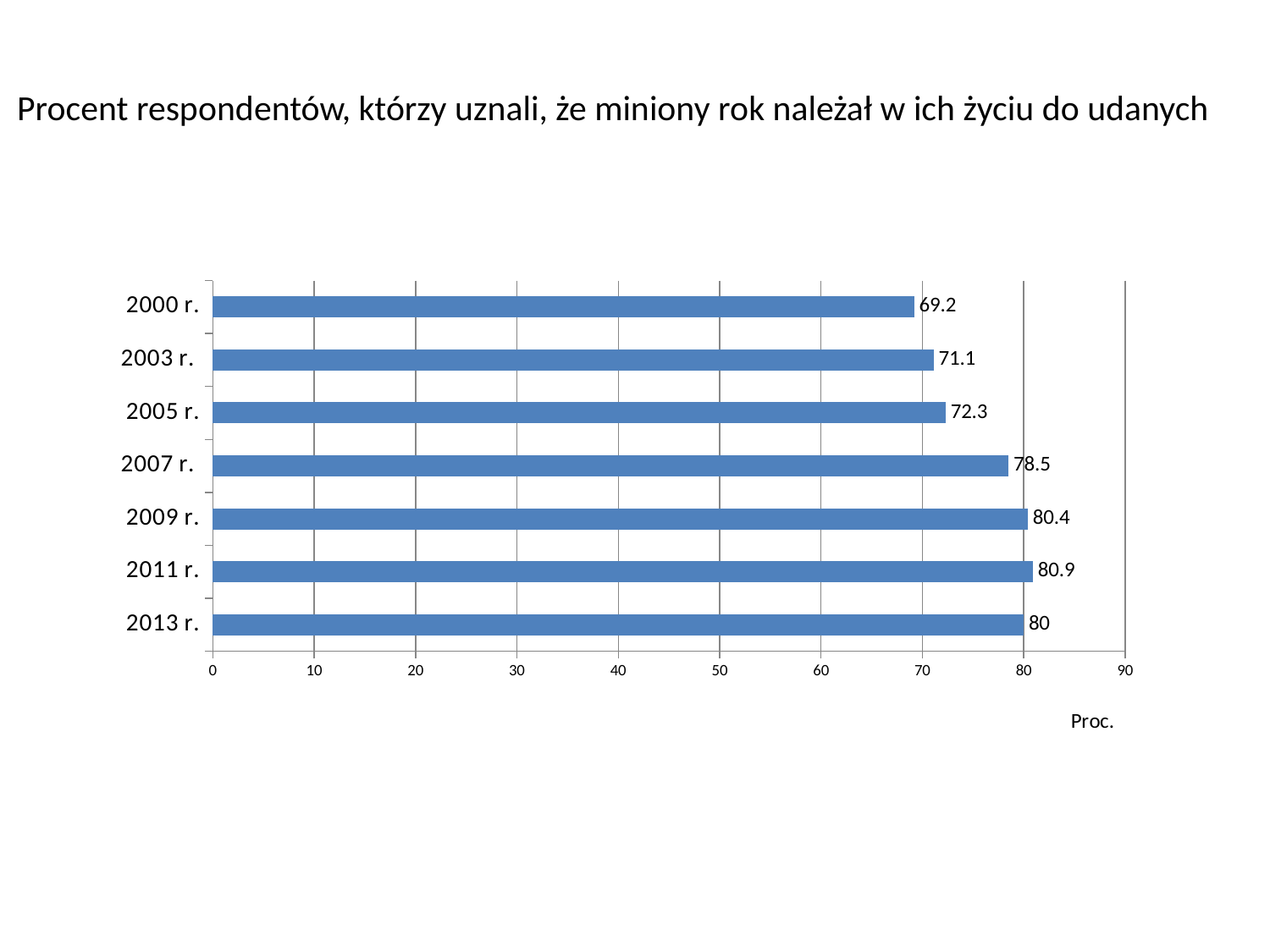

Procent respondentów, którzy uznali, że miniony rok należał w ich życiu do udanych

### Chart

| Category | Kolumna1 |
|---|---|
| 2013 r. | 80.0 |
| 2011 r. | 80.9 |
| 2009 r. | 80.4 |
| 2007 r.  | 78.5 |
| 2005 r. | 72.3 |
| 2003 r.  | 71.1 |
| 2000 r. | 69.2 |